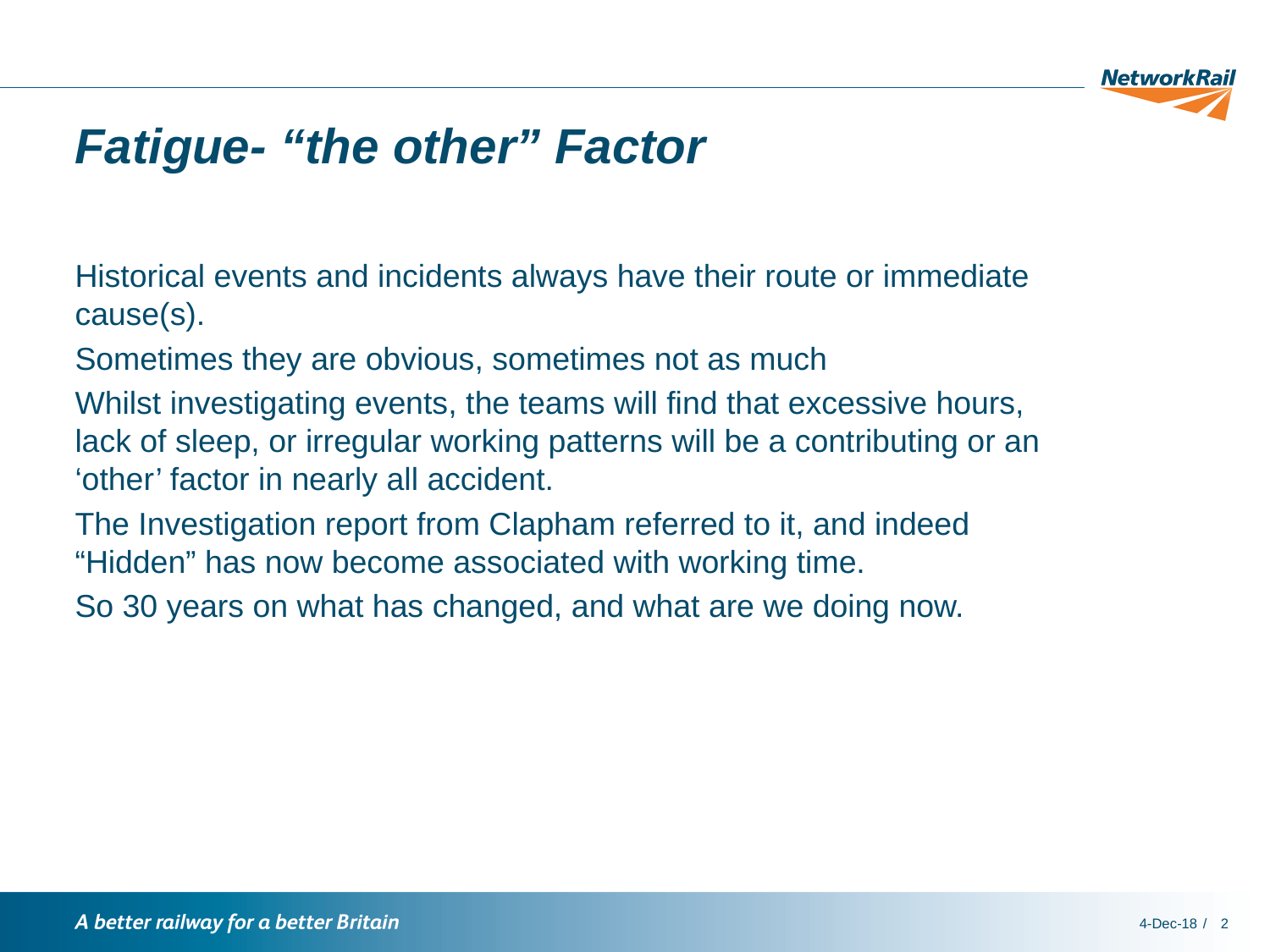

# Fatigue- “the other” Factor
Historical events and incidents always have their route or immediate cause(s).
Sometimes they are obvious, sometimes not as much
Whilst investigating events, the teams will find that excessive hours, lack of sleep, or irregular working patterns will be a contributing or an ‘other’ factor in nearly all accident.
The Investigation report from Clapham referred to it, and indeed “Hidden” has now become associated with working time.
So 30 years on what has changed, and what are we doing now.
4-Dec-18
2